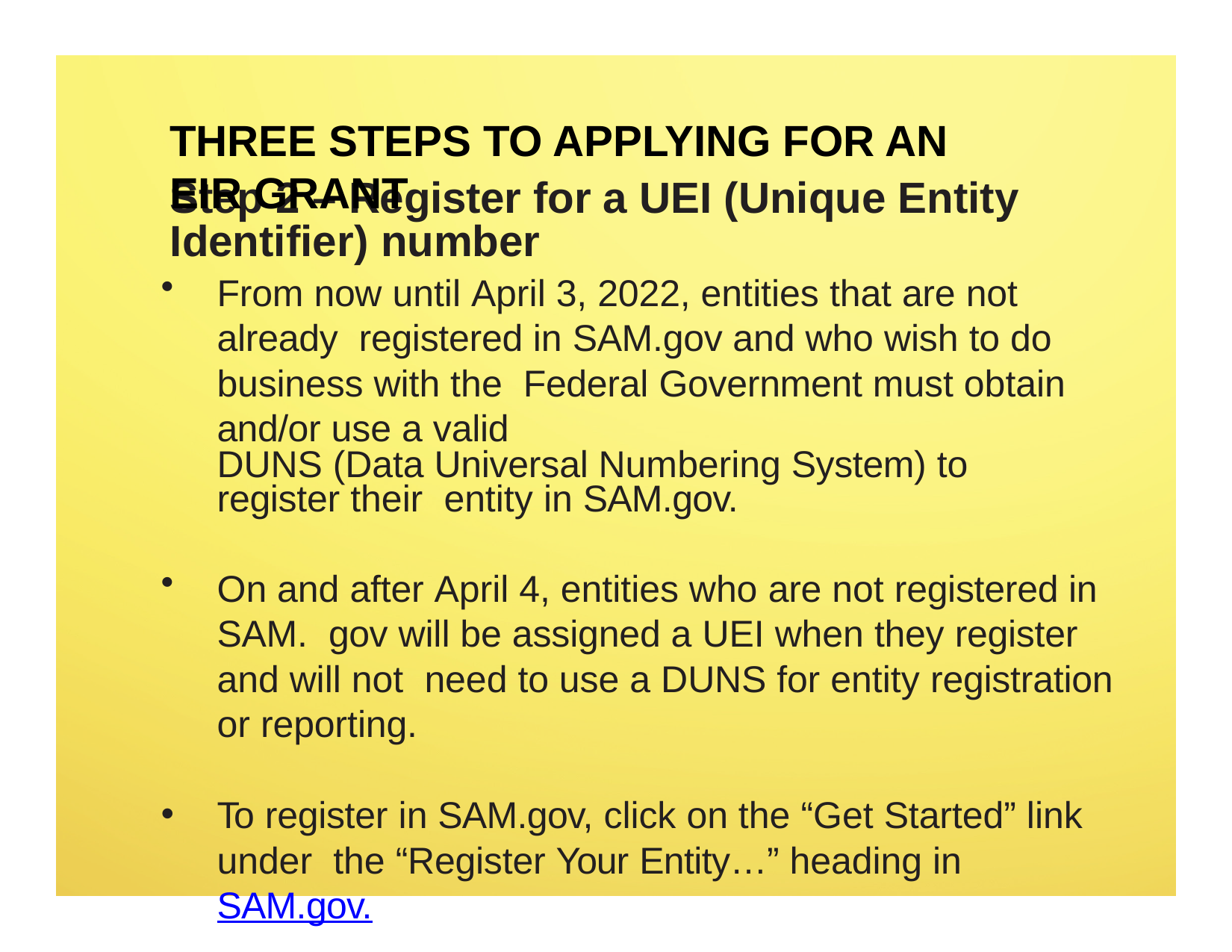

# Step 2 – Register for a UEI (Unique Entity  Identifier) number
THREE STEPS TO APPLYING FOR AN EIR GRANT
From now until April 3, 2022, entities that are not already  registered in SAM.gov and who wish to do business with the  Federal Government must obtain and/or use a valid
DUNS (Data Universal Numbering System) to register their  entity in SAM.gov.

On and after April 4, entities who are not registered in SAM.  gov will be assigned a UEI when they register and will not  need to use a DUNS for entity registration or reporting.

To register in SAM.gov, click on the “Get Started” link under  the “Register Your Entity…” heading in SAM.gov.